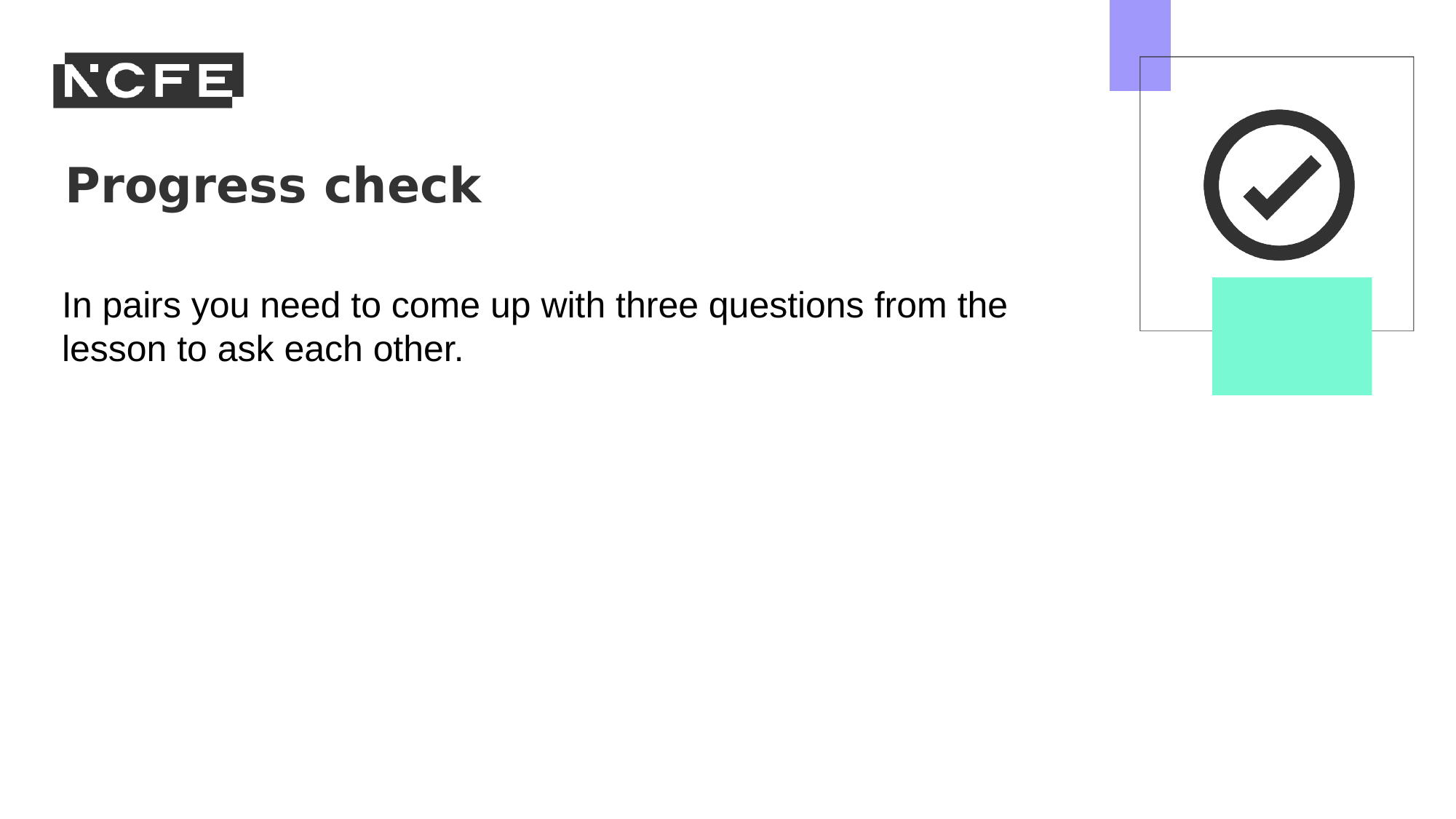

In pairs you need to come up with three questions from the lesson to ask each other.